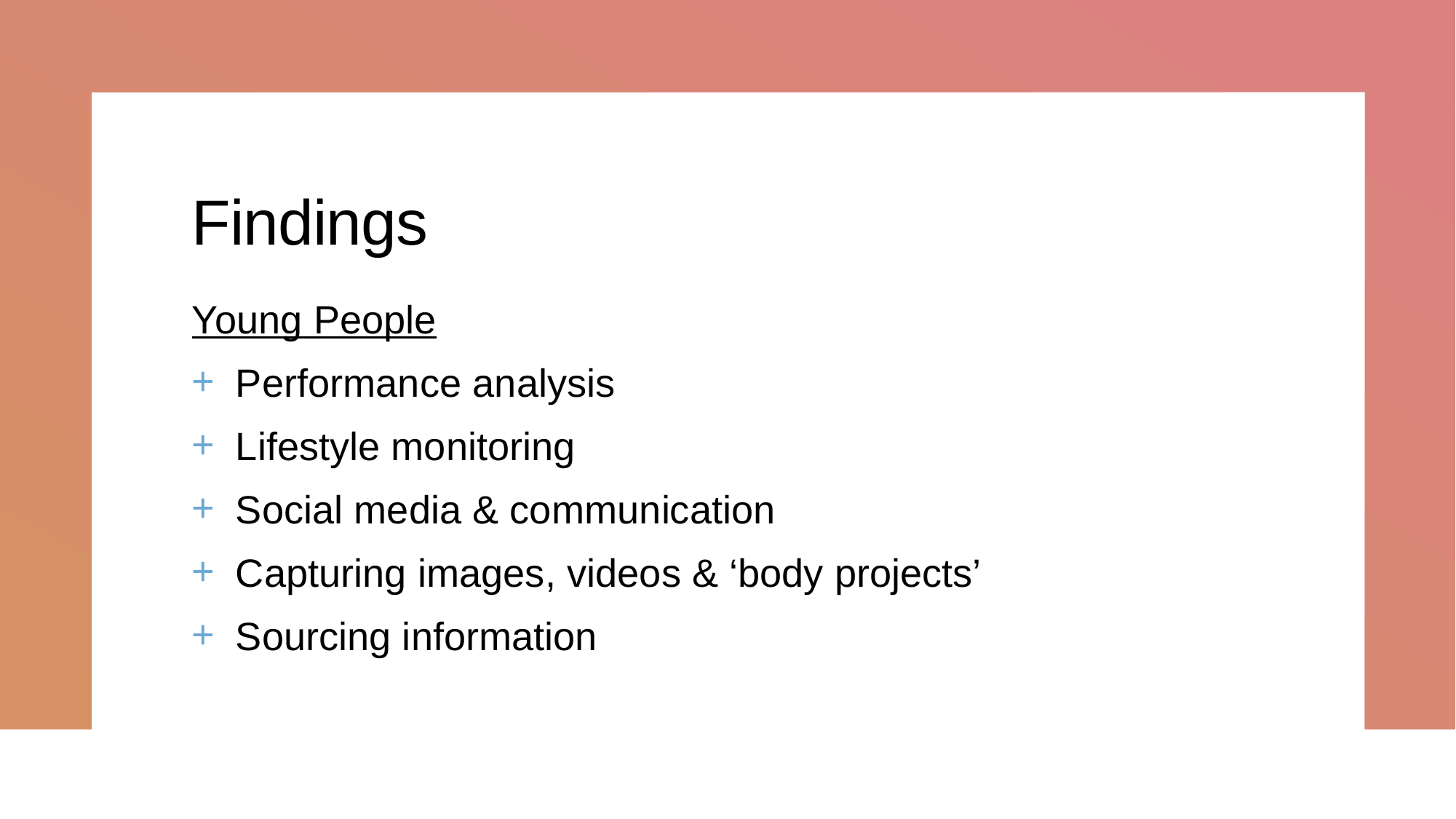

# Findings
Young People
Performance analysis
Lifestyle monitoring
Social media & communication
Capturing images, videos & ‘body projects’
Sourcing information